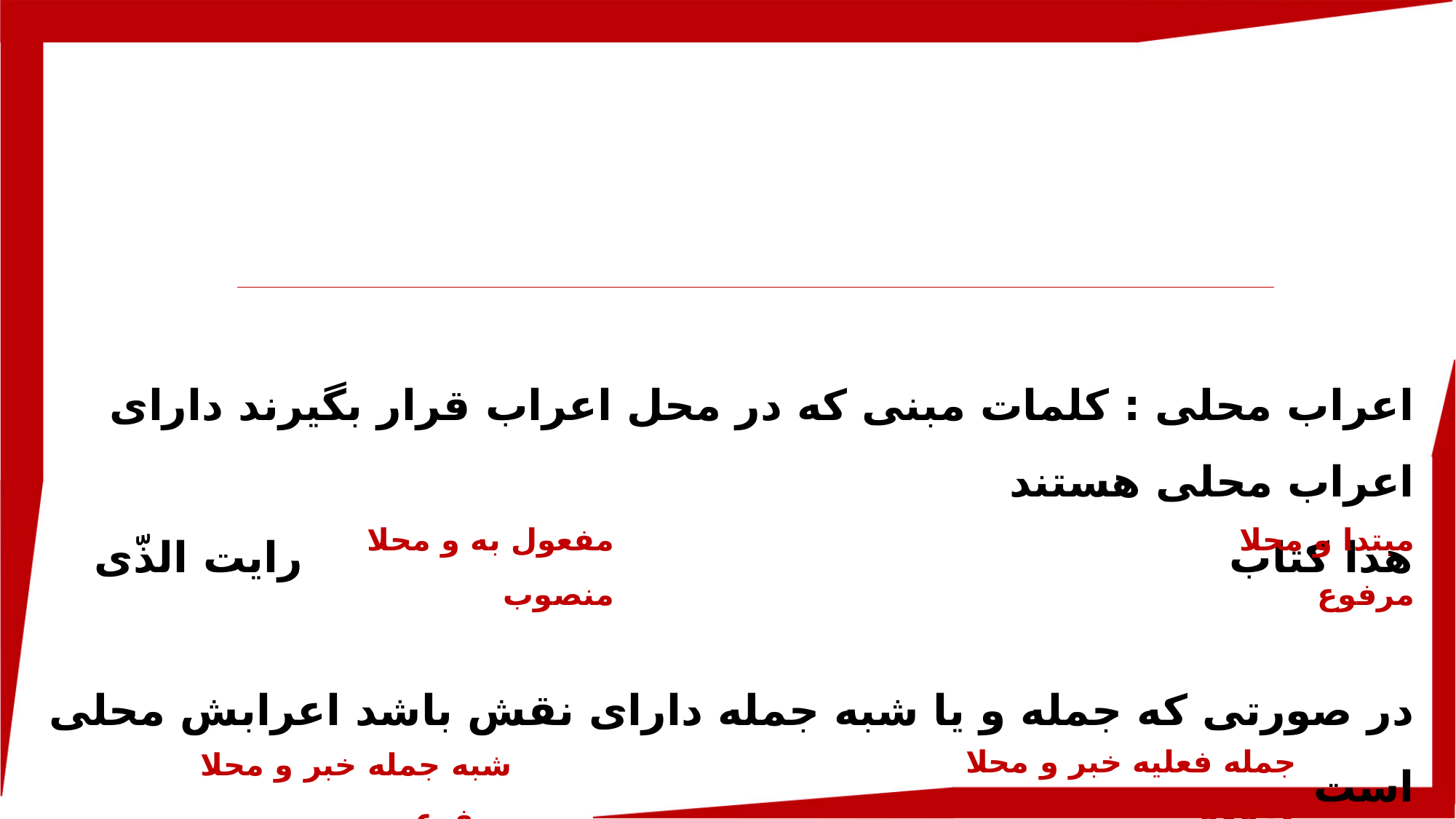

اعراب محلی : کلمات مبنی که در محل اعراب قرار بگیرند دارای اعراب محلی هستند
هذا کتاب                                                               رایت الذّی

در صورتی که جمله و یا شبه جمله دارای نقش باشد اعرابش محلی است
التلامیذ یلعبون فی الساحه                                     شرف المکان بالمکین
مفعول به و محلا منصوب
مبتدا و محلا مرفوع
جمله فعلیه خبر و محلا مرفوع
شبه جمله خبر و محلا مرفوع